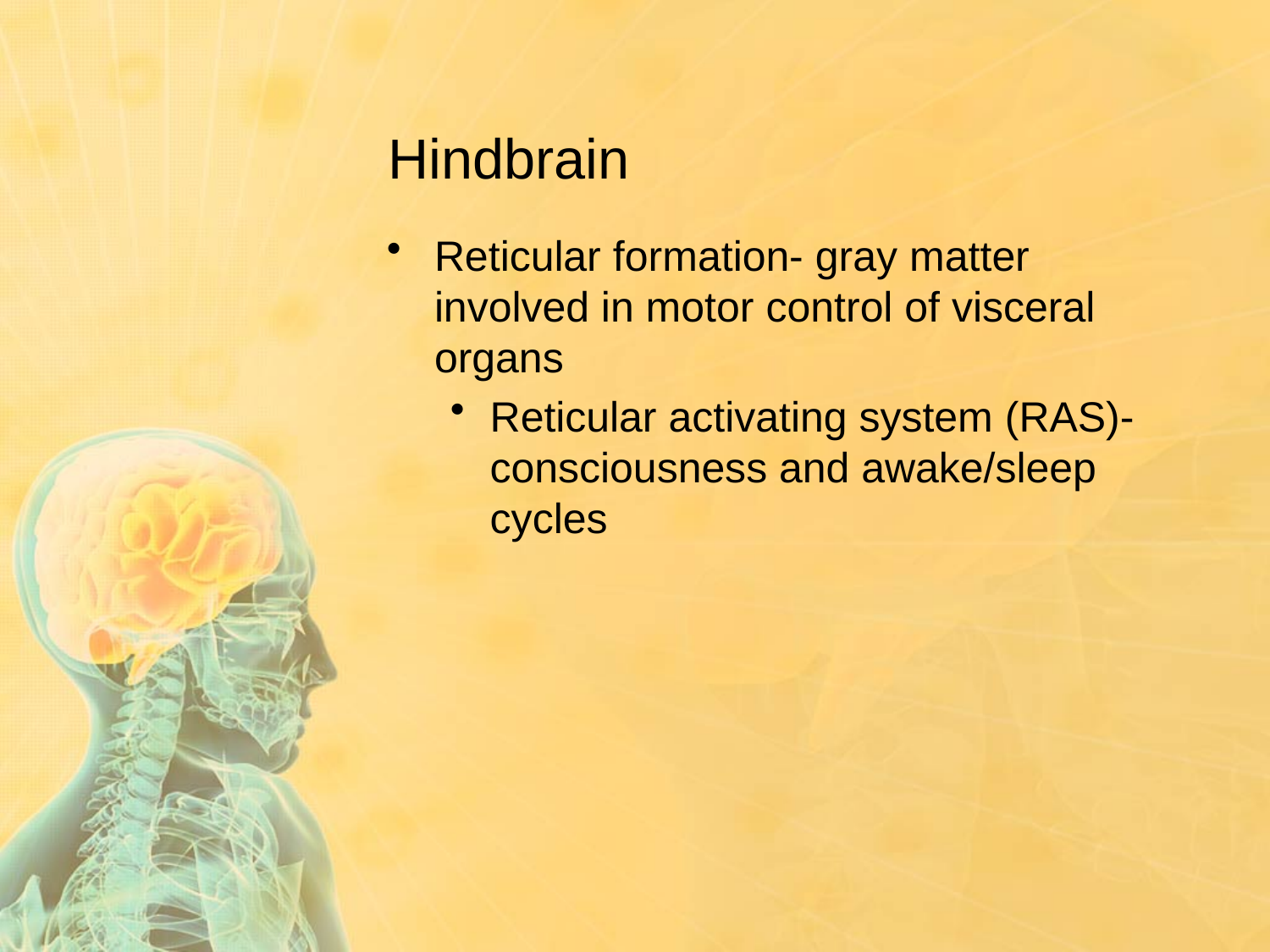

# Hindbrain
Reticular formation- gray matter     involved in motor control of visceral  organs
Reticular activating system (RAS)- consciousness and awake/sleep   cycles